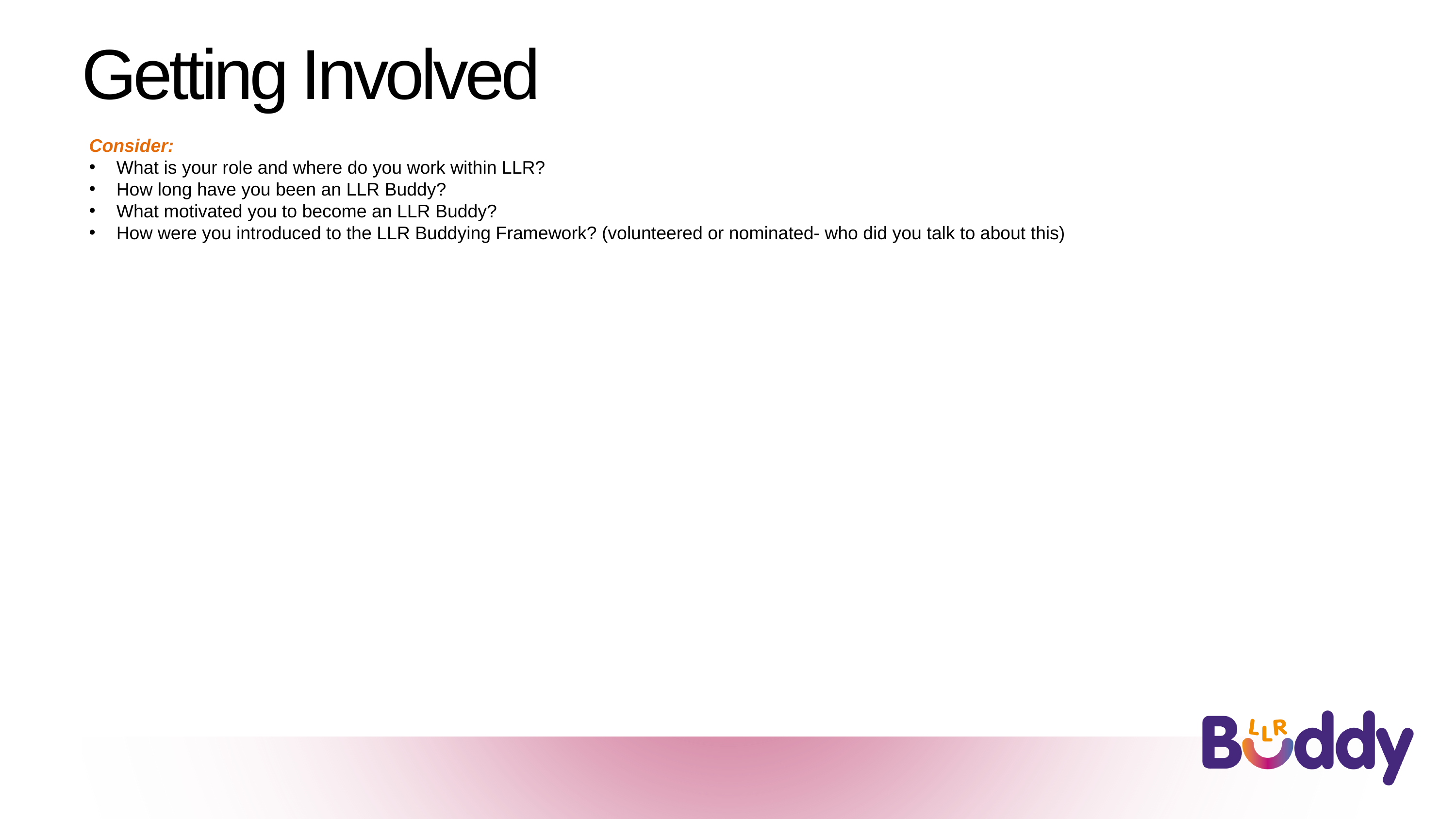

Consider:
What is your role and where do you work within LLR?
How long have you been an LLR Buddy?
What motivated you to become an LLR Buddy?
How were you introduced to the LLR Buddying Framework? (volunteered or nominated- who did you talk to about this)